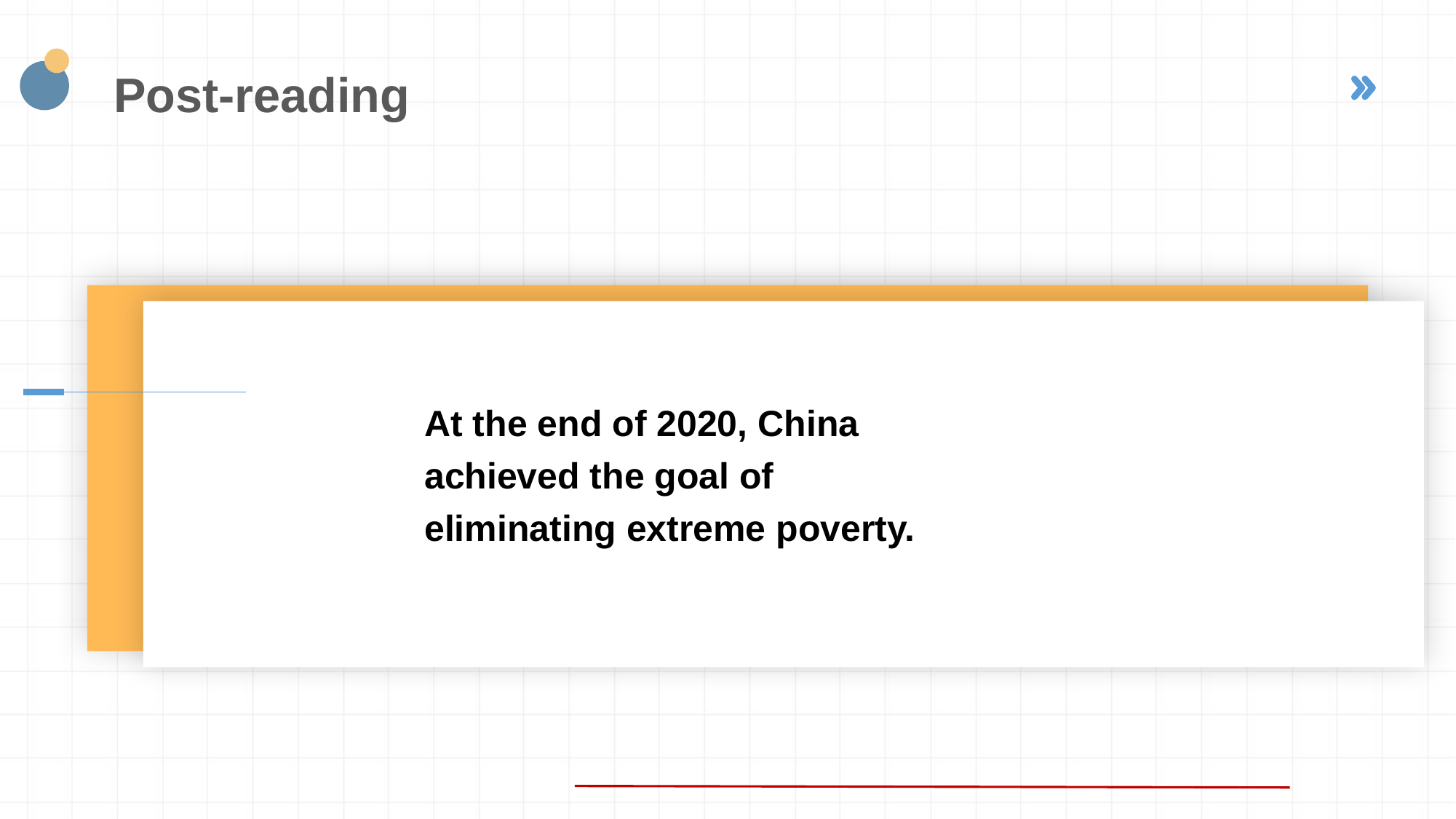

Post-reading

At the end of 2020, China achieved the goal of eliminating extreme poverty.